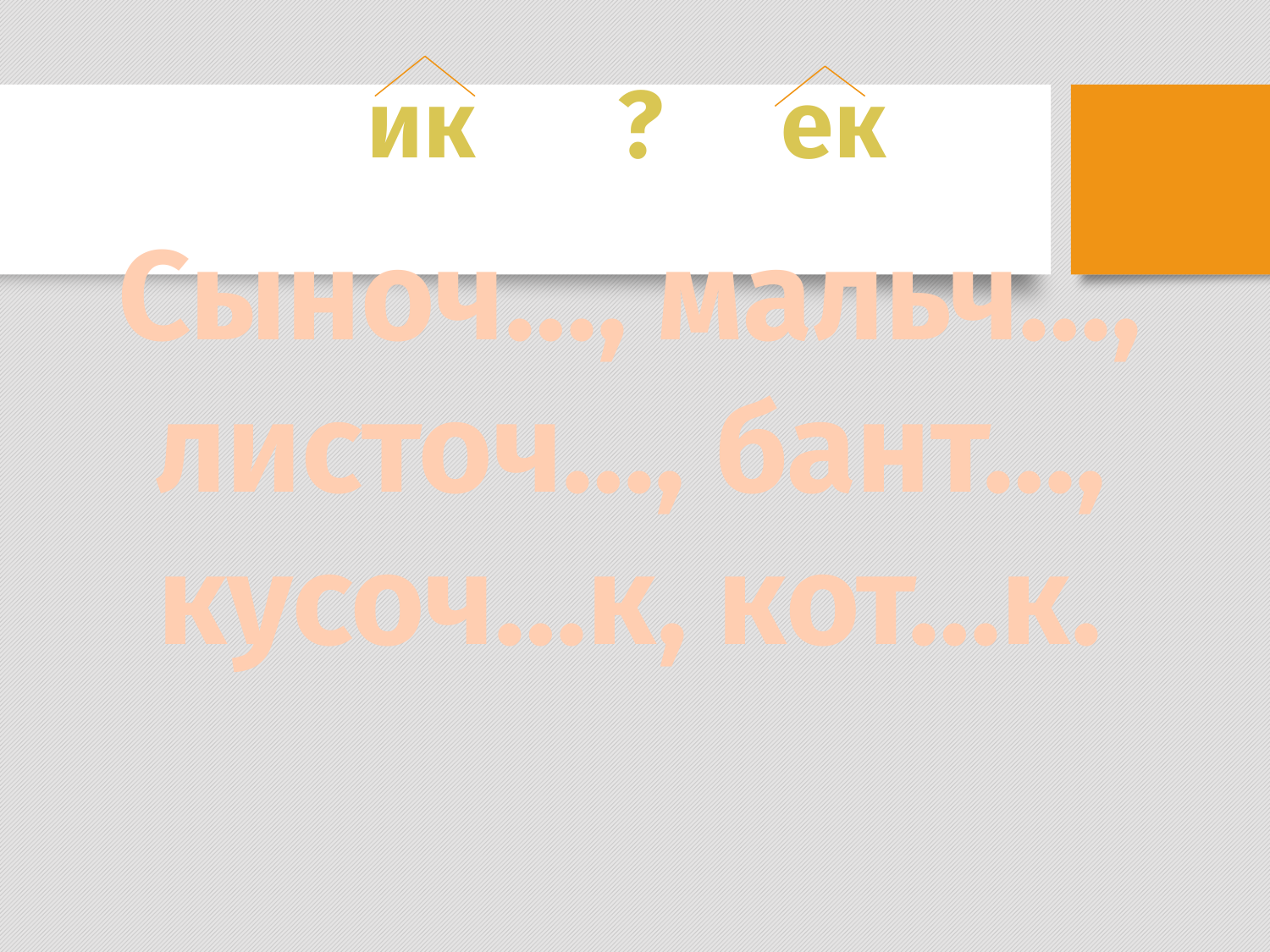

ик      ?     ек
Сыноч…, мальч…,
листоч…, бант…,
кусоч…к, кот…к.